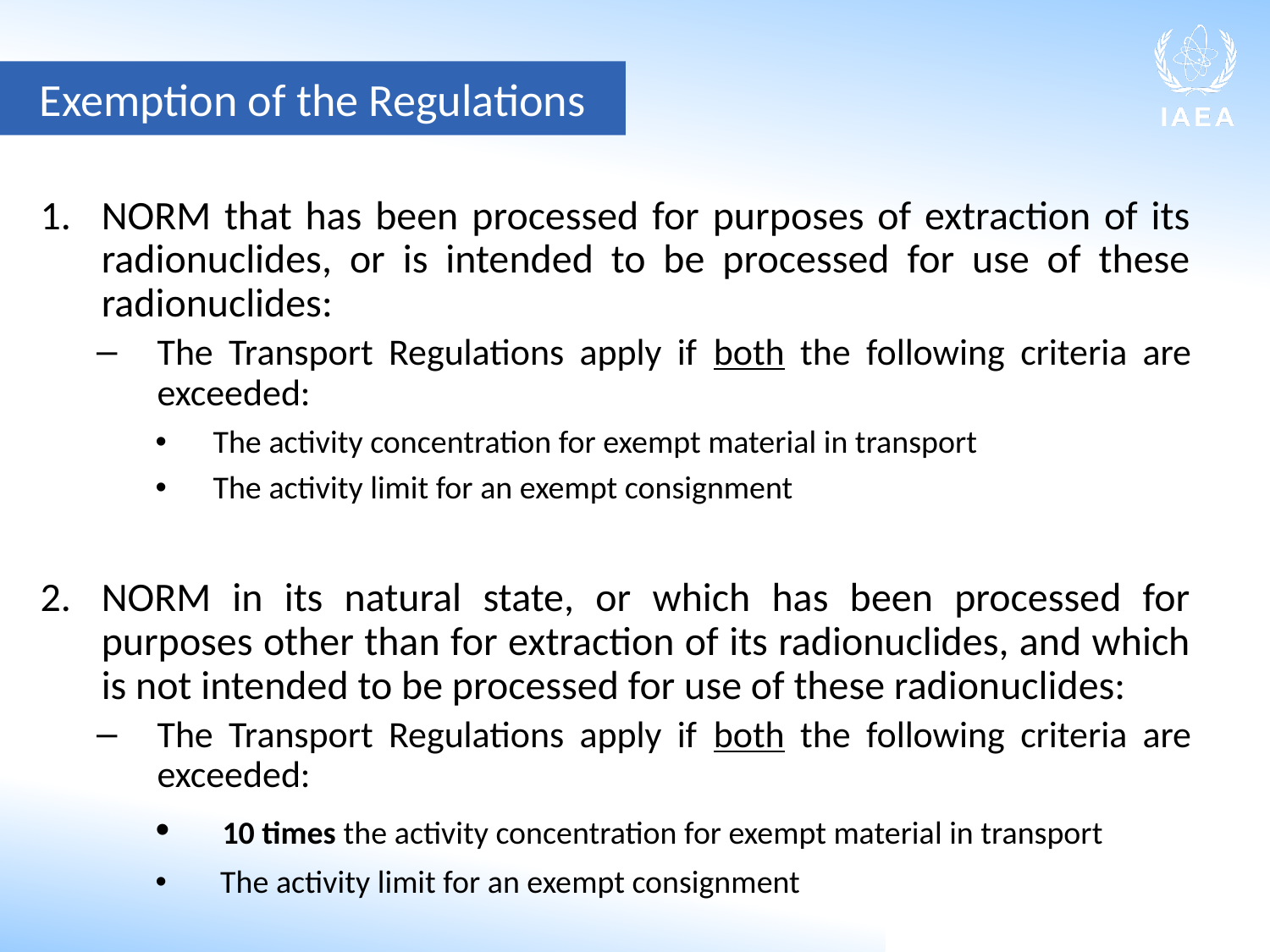

Exemption of the Regulations
NORM that has been processed for purposes of extraction of its radionuclides, or is intended to be processed for use of these radionuclides:
The Transport Regulations apply if both the following criteria are exceeded:
The activity concentration for exempt material in transport
The activity limit for an exempt consignment

NORM in its natural state, or which has been processed for purposes other than for extraction of its radionuclides, and which is not intended to be processed for use of these radionuclides:
The Transport Regulations apply if both the following criteria are exceeded:
 10 times the activity concentration for exempt material in transport
 The activity limit for an exempt consignment